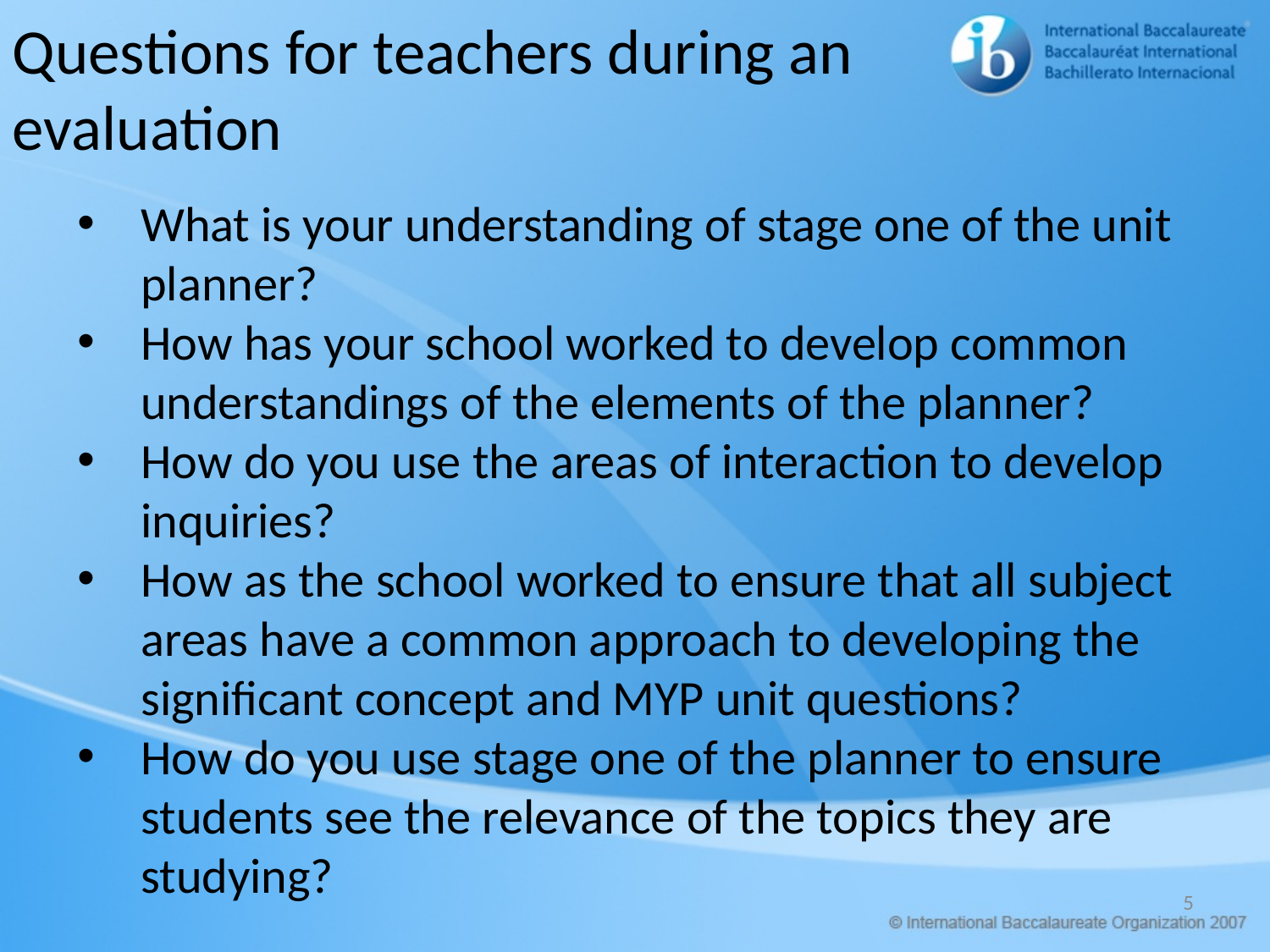

Questions for teachers during an evaluation
What is your understanding of stage one of the unit planner?
How has your school worked to develop common understandings of the elements of the planner?
How do you use the areas of interaction to develop inquiries?
How as the school worked to ensure that all subject areas have a common approach to developing the significant concept and MYP unit questions?
How do you use stage one of the planner to ensure students see the relevance of the topics they are studying?
5